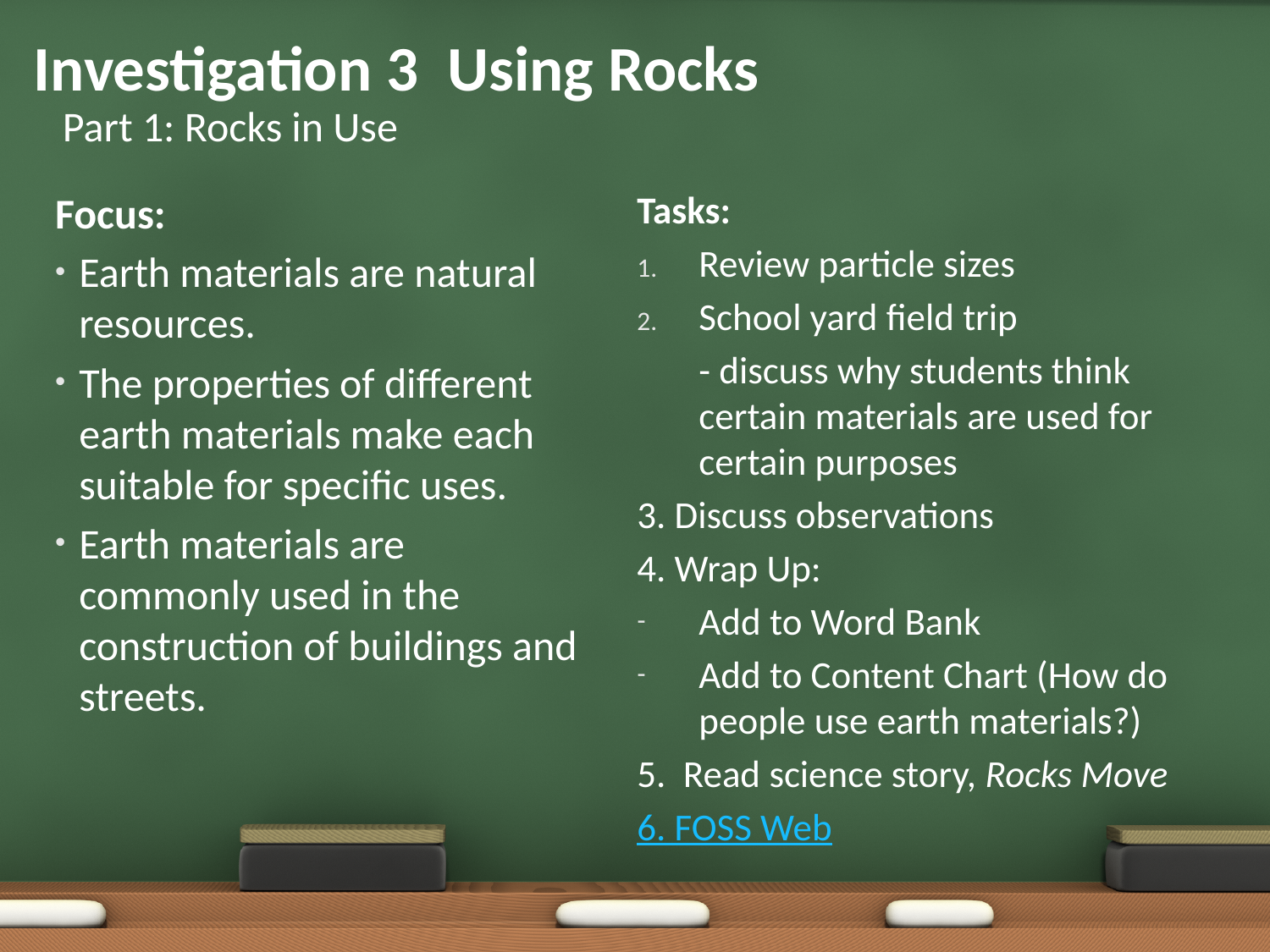

# Investigation 3  Using Rocks
Part 1: Rocks in Use
Tasks:
Review particle sizes
School yard field trip
	- discuss why students think certain materials are used for certain purposes
3. Discuss observations
4. Wrap Up:
Add to Word Bank
Add to Content Chart (How do people use earth materials?)
5.  Read science story, Rocks Move
6. FOSS Web
Focus:
Earth materials are natural resources.
The properties of different earth materials make each suitable for specific uses.
Earth materials are commonly used in the construction of buildings and streets.